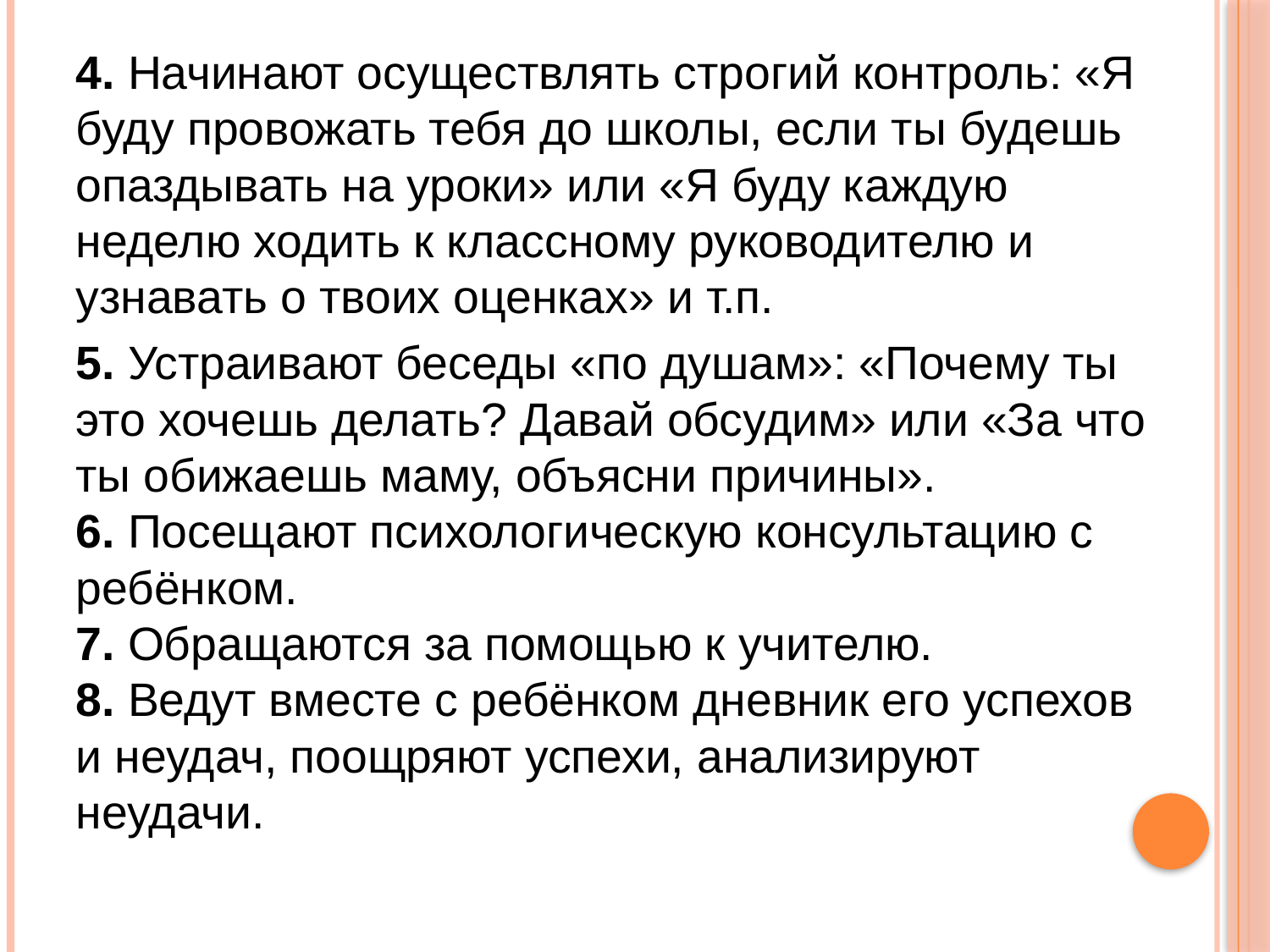

4. Начинают осуществлять строгий контроль: «Я буду провожать тебя до школы, если ты будешь опаздывать на уроки» или «Я буду каждую неделю ходить к классному руководителю и узнавать о твоих оценках» и т.п.
5. Устраивают беседы «по душам»: «Почему ты это хочешь делать? Давай обсудим» или «За что ты обижаешь маму, объясни причины».
6. Посещают психологическую консультацию с ребёнком.
7. Обращаются за помощью к учителю.
8. Ведут вместе с ребёнком дневник его успехов и неудач, поощряют успехи, анализируют неудачи.